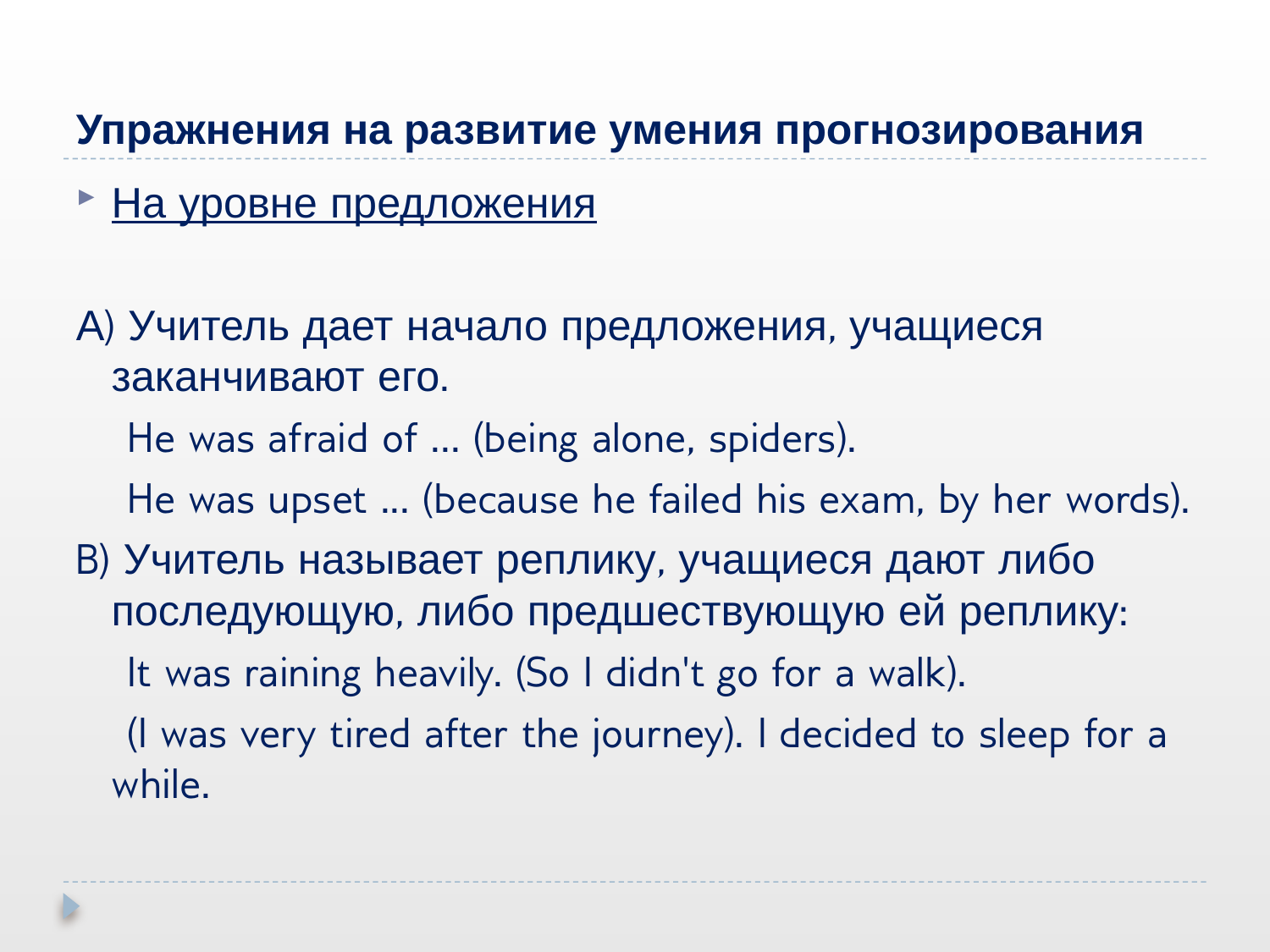

# Упражнения на развитие умения прогнозирования
На уровне предложения

А) Учитель дает начало предложения, учащиеся заканчивают его.
    He was afraid of ... (being alone, spiders).
    He was upset ... (because he failed his exam, by her words).
B) Учитель называет реплику, учащиеся дают либо последующую, либо предшествующую ей реплику:
    It was raining heavily. (So I didn't go for a walk).
    (I was very tired after the journey). I decided to sleep for a while.